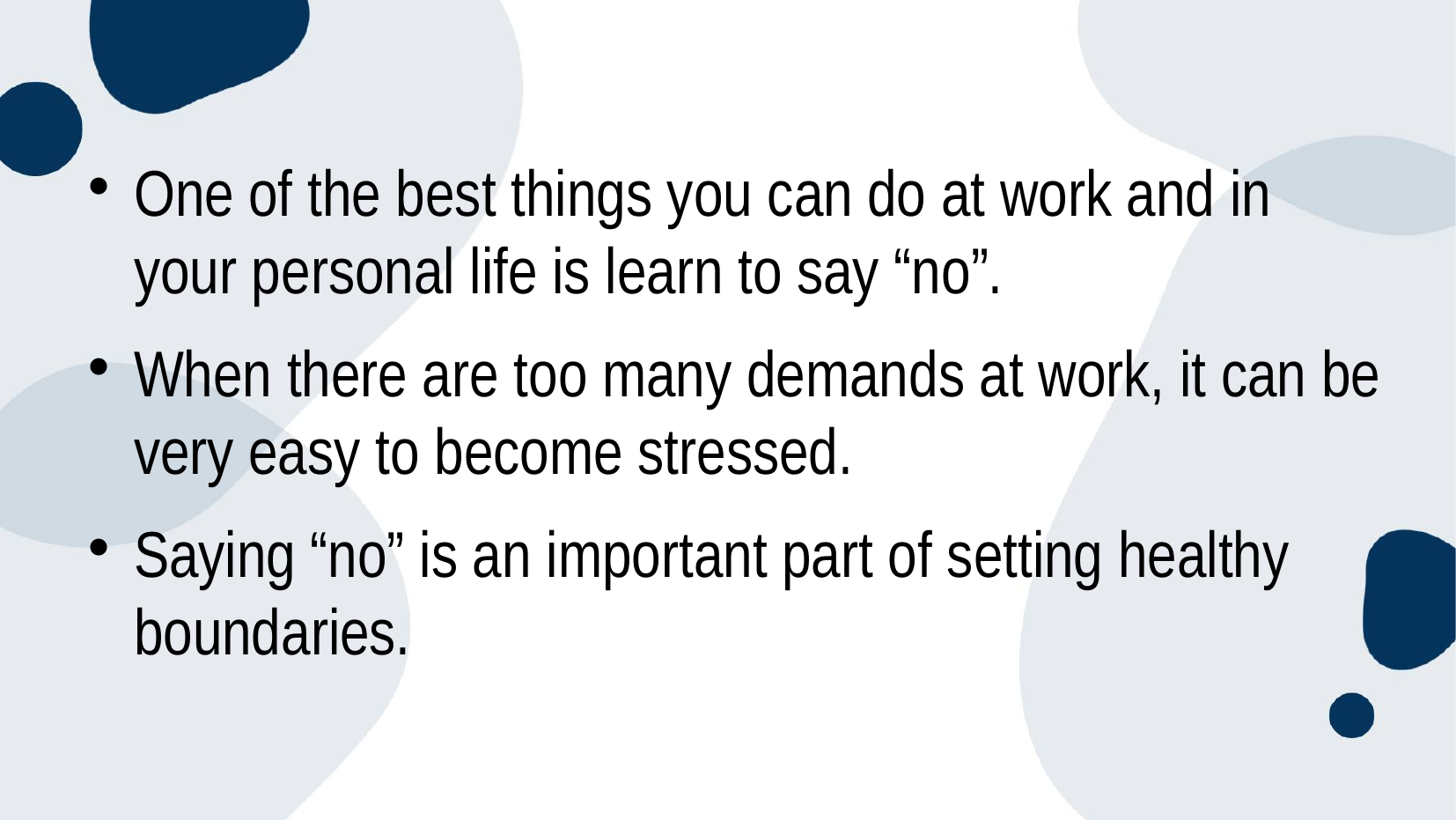

One of the best things you can do at work and in your personal life is learn to say “no”.
When there are too many demands at work, it can be very easy to become stressed.
Saying “no” is an important part of setting healthy boundaries.